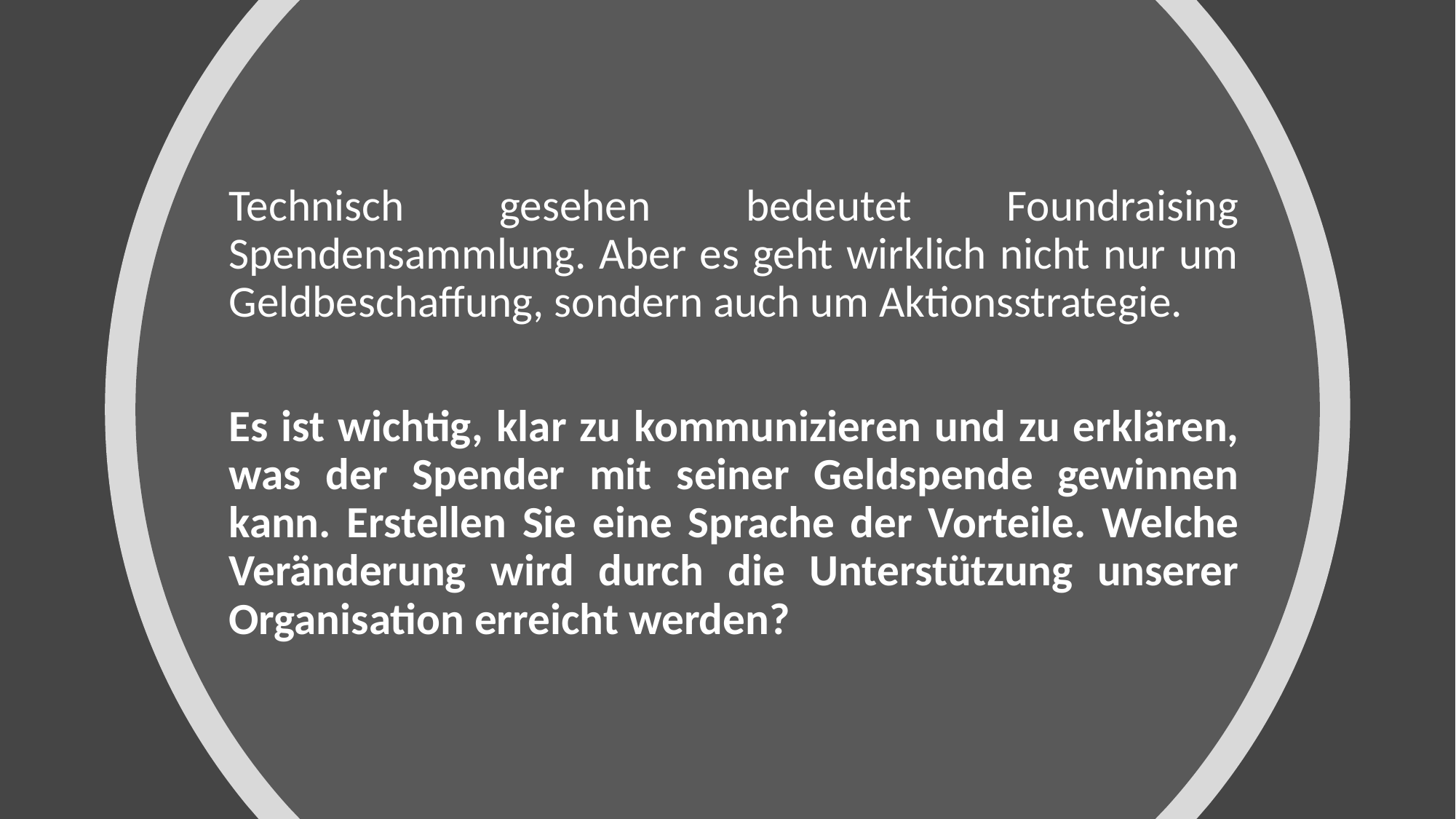

Technisch gesehen bedeutet Foundraising Spendensammlung. Aber es geht wirklich nicht nur um Geldbeschaffung, sondern auch um Aktionsstrategie.

Es ist wichtig, klar zu kommunizieren und zu erklären, was der Spender mit seiner Geldspende gewinnen kann. Erstellen Sie eine Sprache der Vorteile. Welche Veränderung wird durch die Unterstützung unserer Organisation erreicht werden?